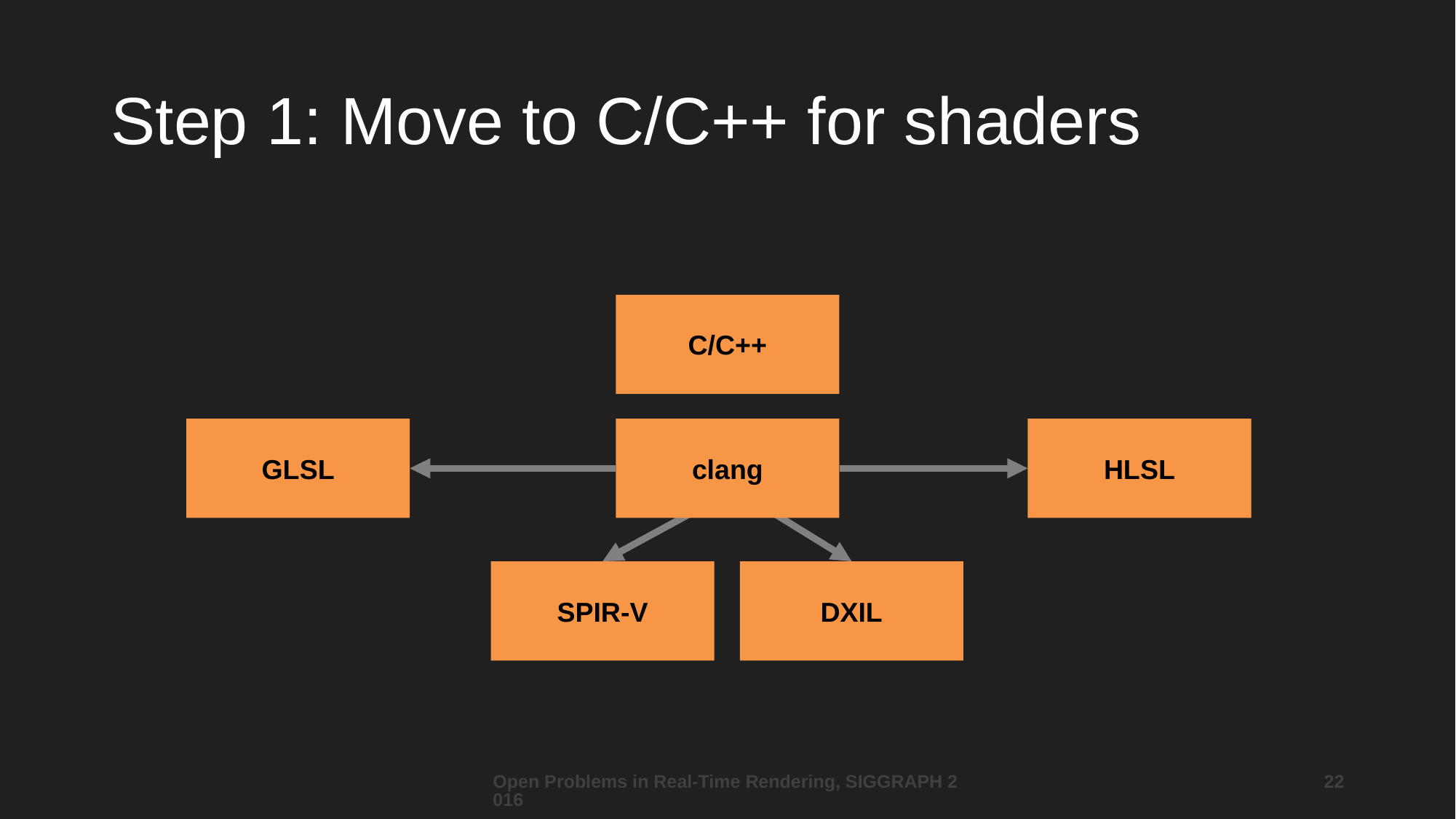

# Step 1: Move to C/C++ for shaders
C/C++
GLSL
HLSL
clang
SPIR-V
DXIL
Open Problems in Real-Time Rendering, SIGGRAPH 2016
22